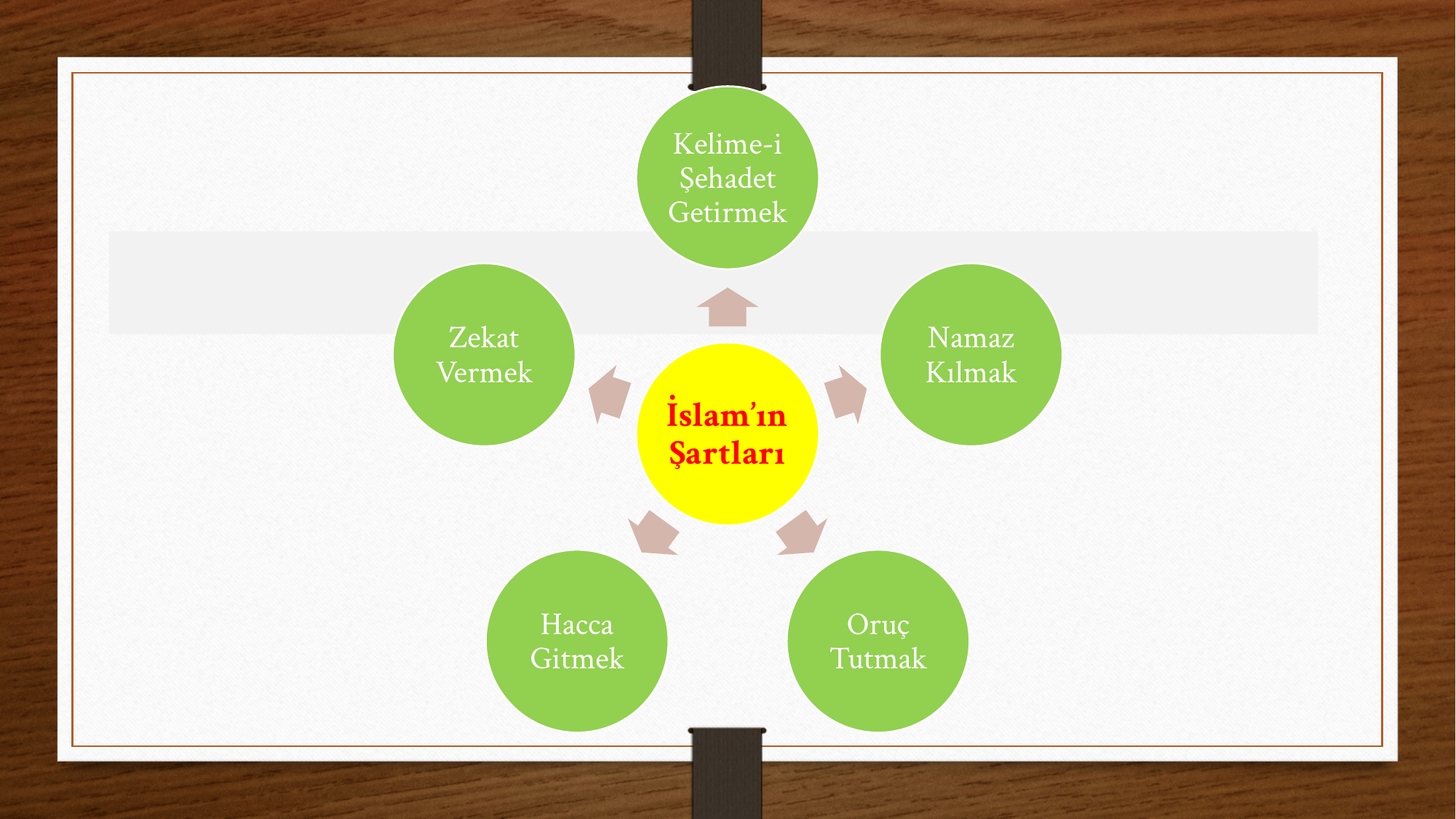

İslam’ın Şartları

Kelime-i Şehadet Getirmek

Namaz Kılmak

Oruç Tutmak

Hacca Gitmek

Zekat Vermek